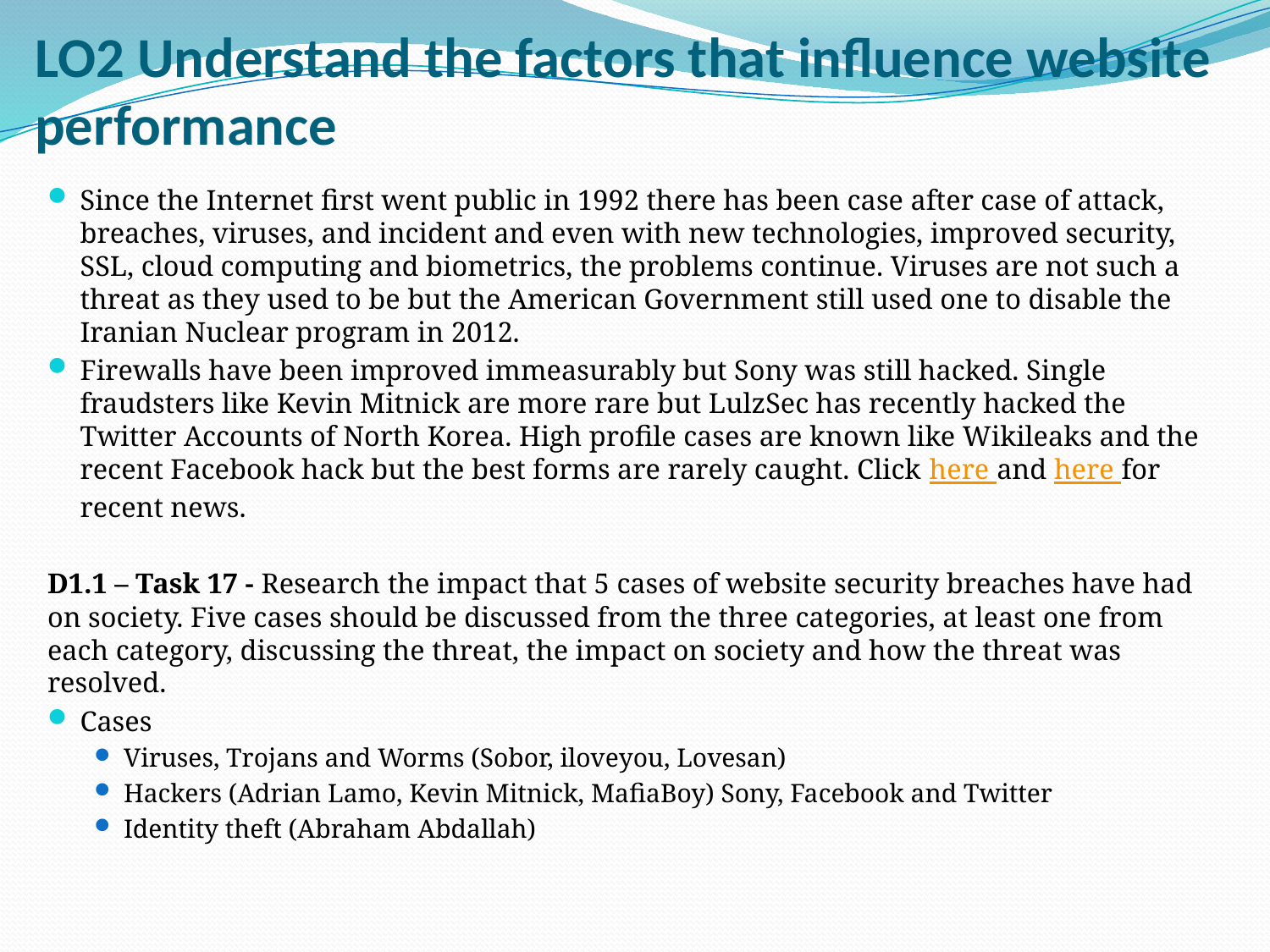

# LO2 Understand the factors that influence website performance
Since the Internet first went public in 1992 there has been case after case of attack, breaches, viruses, and incident and even with new technologies, improved security, SSL, cloud computing and biometrics, the problems continue. Viruses are not such a threat as they used to be but the American Government still used one to disable the Iranian Nuclear program in 2012.
Firewalls have been improved immeasurably but Sony was still hacked. Single fraudsters like Kevin Mitnick are more rare but LulzSec has recently hacked the Twitter Accounts of North Korea. High profile cases are known like Wikileaks and the recent Facebook hack but the best forms are rarely caught. Click here and here for recent news.

D1.1 – Task 17 - Research the impact that 5 cases of website security breaches have had on society. Five cases should be discussed from the three categories, at least one from each category, discussing the threat, the impact on society and how the threat was resolved.
Cases
Viruses, Trojans and Worms (Sobor, iloveyou, Lovesan)
Hackers (Adrian Lamo, Kevin Mitnick, MafiaBoy) Sony, Facebook and Twitter
Identity theft (Abraham Abdallah)